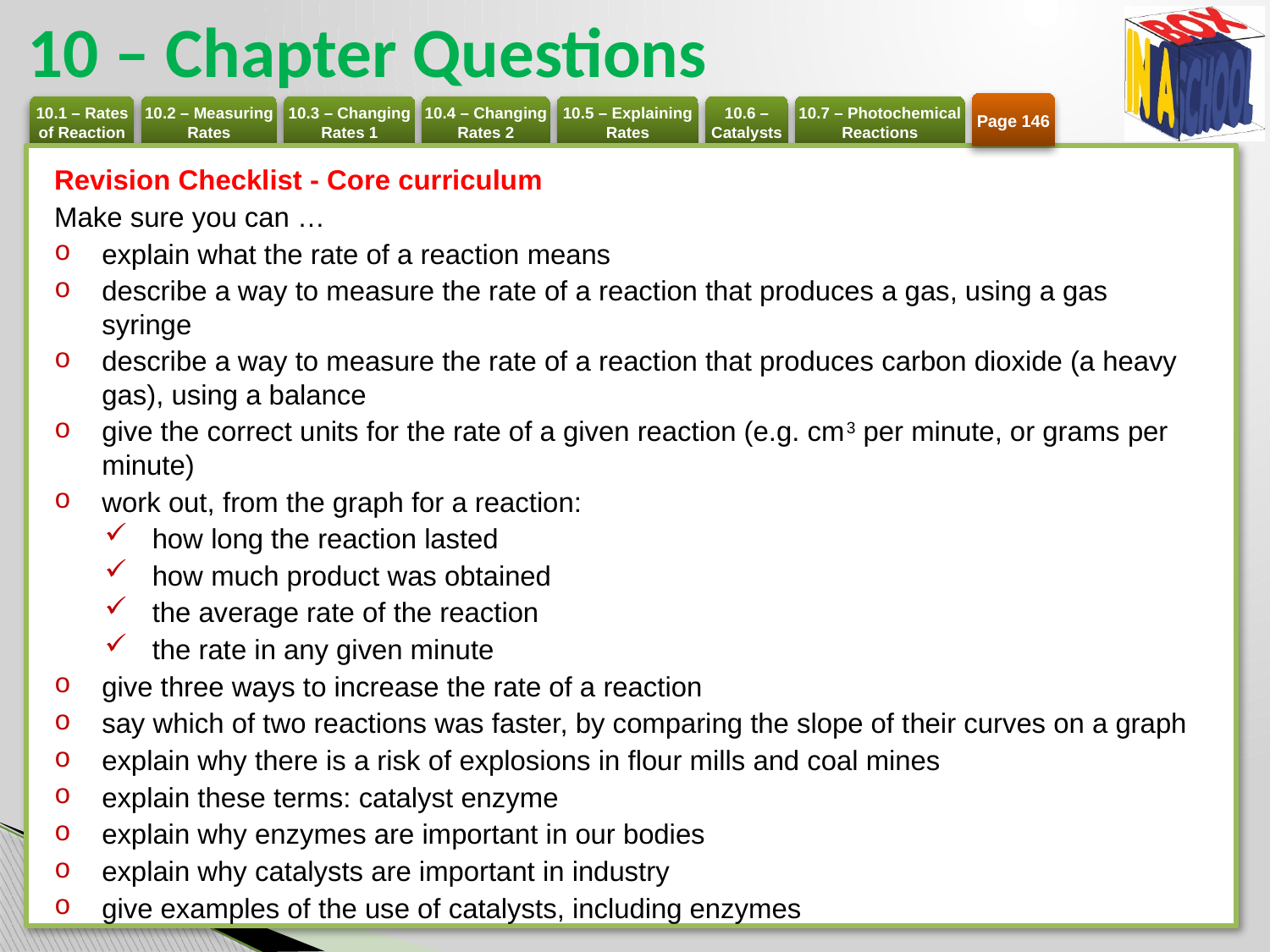

# 10 – Chapter Questions
Page 146
Revision Checklist - Core curriculum
Make sure you can …
explain what the rate of a reaction means
describe a way to measure the rate of a reaction that produces a gas, using a gas syringe
describe a way to measure the rate of a reaction that produces carbon dioxide (a heavy gas), using a balance
give the correct units for the rate of a given reaction (e.g. cm3 per minute, or grams per minute)
work out, from the graph for a reaction:
how long the reaction lasted
how much product was obtained
the average rate of the reaction
the rate in any given minute
give three ways to increase the rate of a reaction
say which of two reactions was faster, by comparing the slope of their curves on a graph
explain why there is a risk of explosions in flour mills and coal mines
explain these terms: catalyst enzyme
explain why enzymes are important in our bodies
explain why catalysts are important in industry
give examples of the use of catalysts, including enzymes